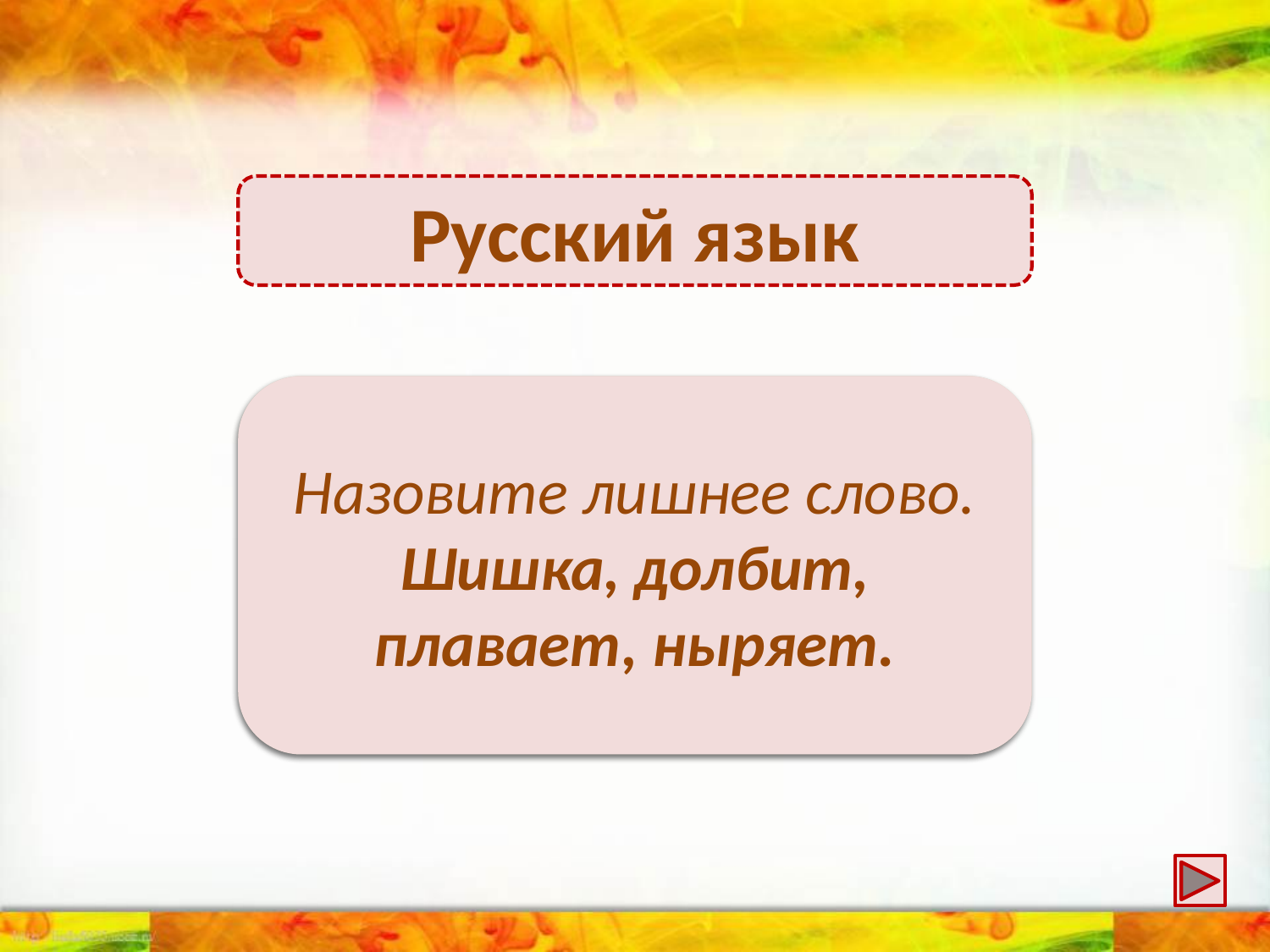

Русский язык
Шишка
Назовите лишнее слово.
Шишка, долбит, плавает, ныряет.